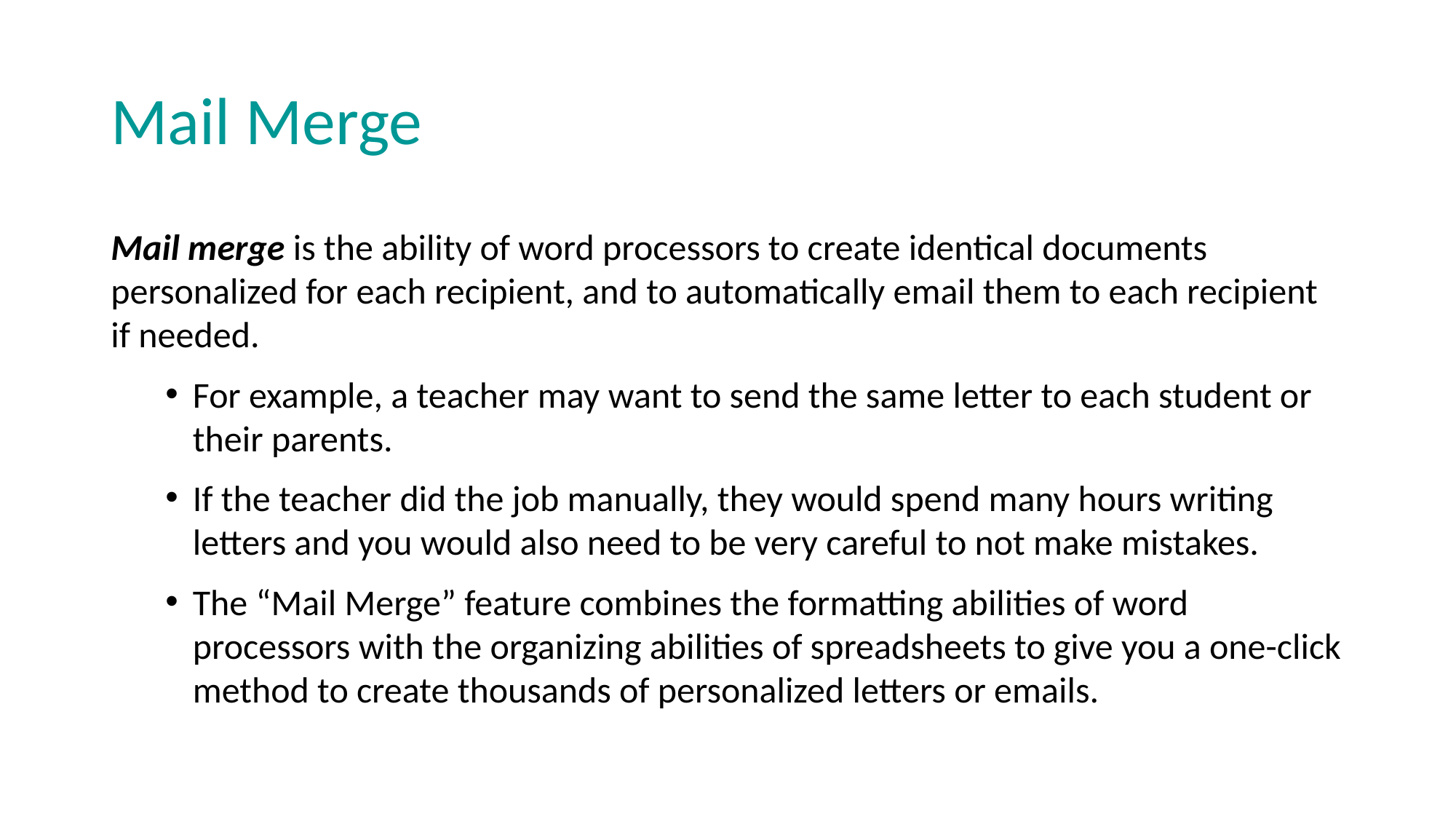

# Mail Merge
Mail merge is the ability of word processors to create identical documents personalized for each recipient, and to automatically email them to each recipient if needed.
For example, a teacher may want to send the same letter to each student or their parents.
If the teacher did the job manually, they would spend many hours writing letters and you would also need to be very careful to not make mistakes.
The “Mail Merge” feature combines the formatting abilities of word processors with the organizing abilities of spreadsheets to give you a one-click method to create thousands of personalized letters or emails.